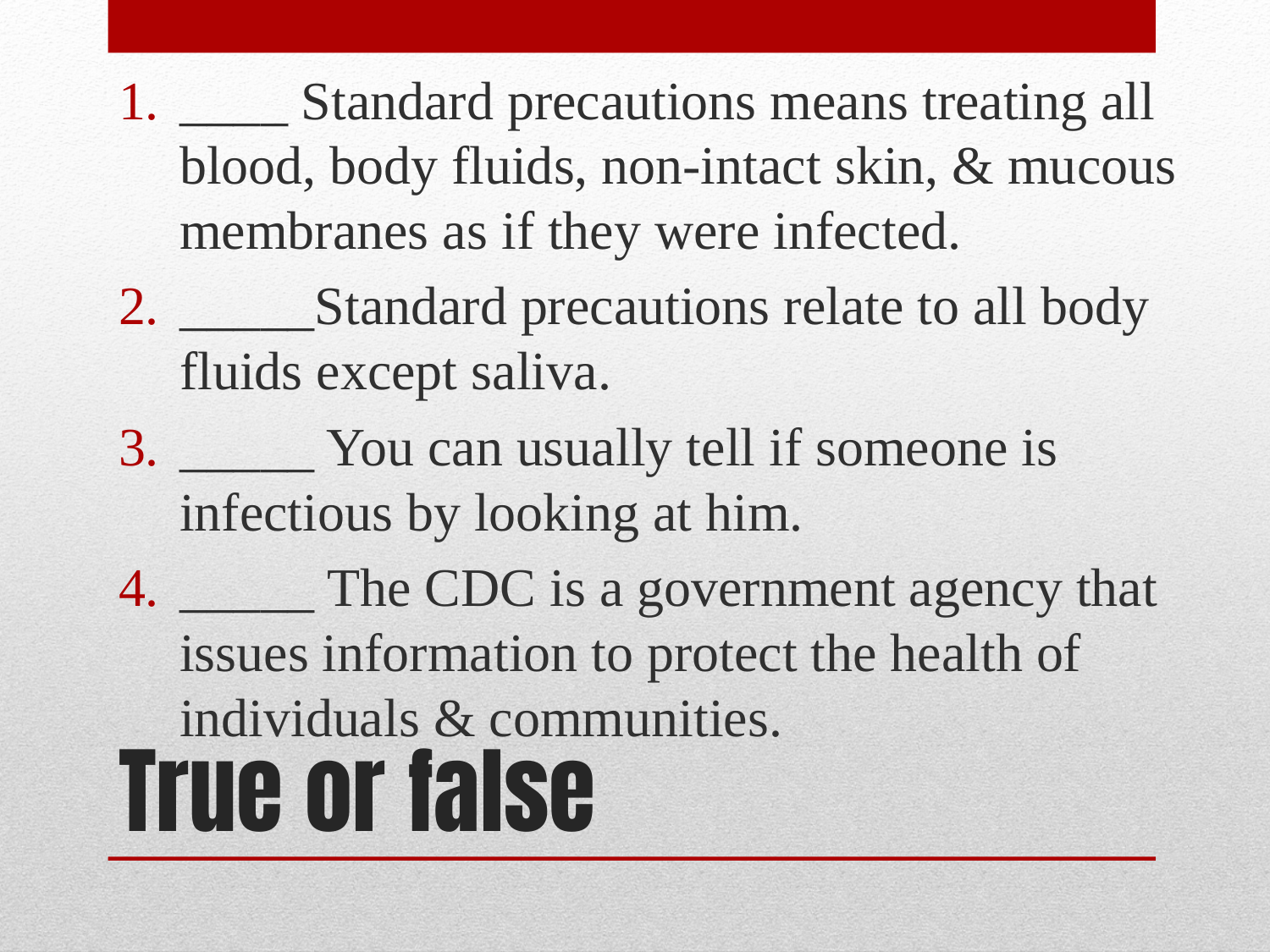

____ Standard precautions means treating all blood, body fluids, non-intact skin, & mucous membranes as if they were infected.
_____Standard precautions relate to all body fluids except saliva.
_____ You can usually tell if someone is infectious by looking at him.
_____ The CDC is a government agency that issues information to protect the health of individuals & communities.
# True or false